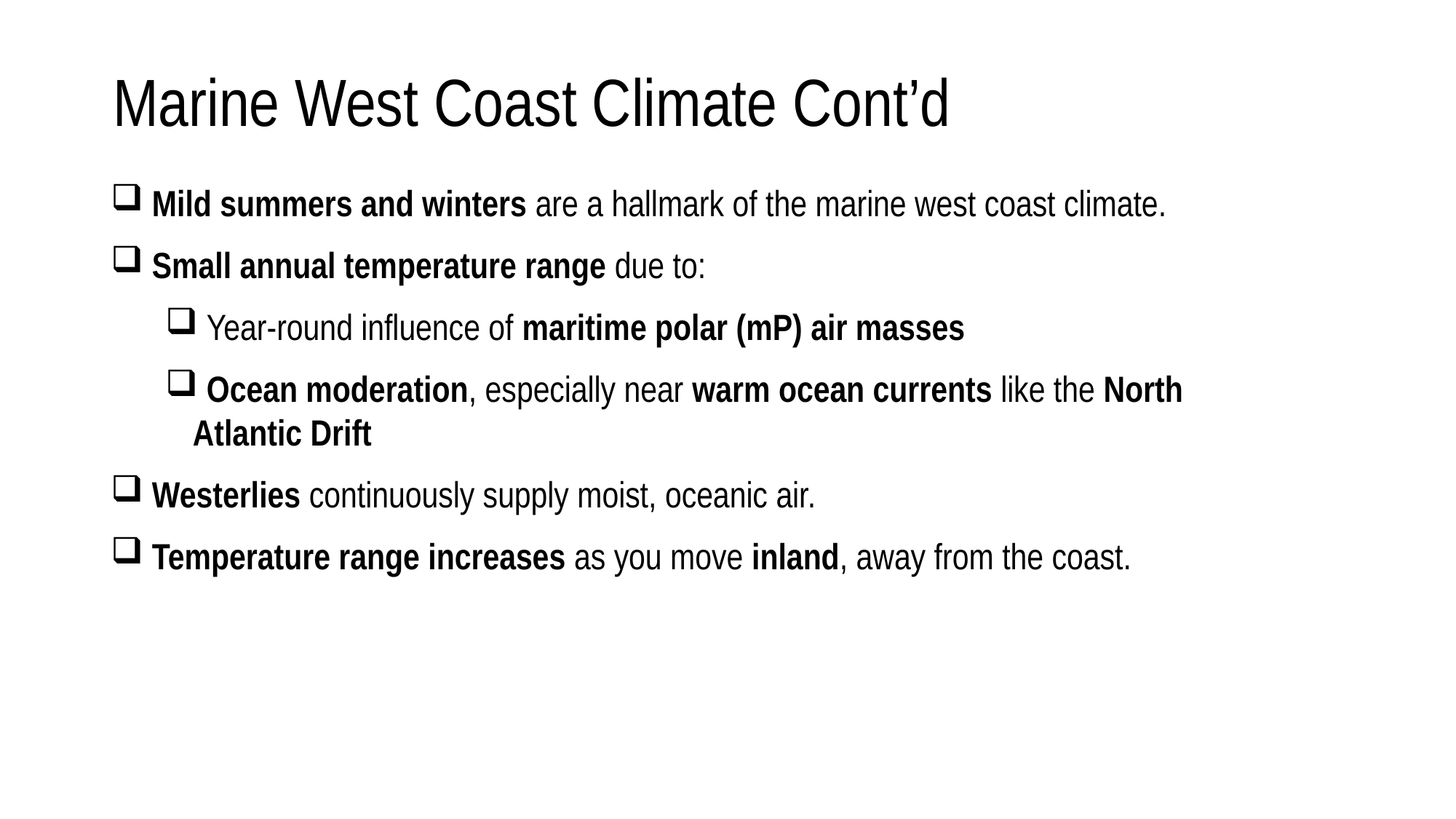

# Marine West Coast Climate Cont’d
 Mild summers and winters are a hallmark of the marine west coast climate.
 Small annual temperature range due to:
 Year-round influence of maritime polar (mP) air masses
 Ocean moderation, especially near warm ocean currents like the North Atlantic Drift
 Westerlies continuously supply moist, oceanic air.
 Temperature range increases as you move inland, away from the coast.